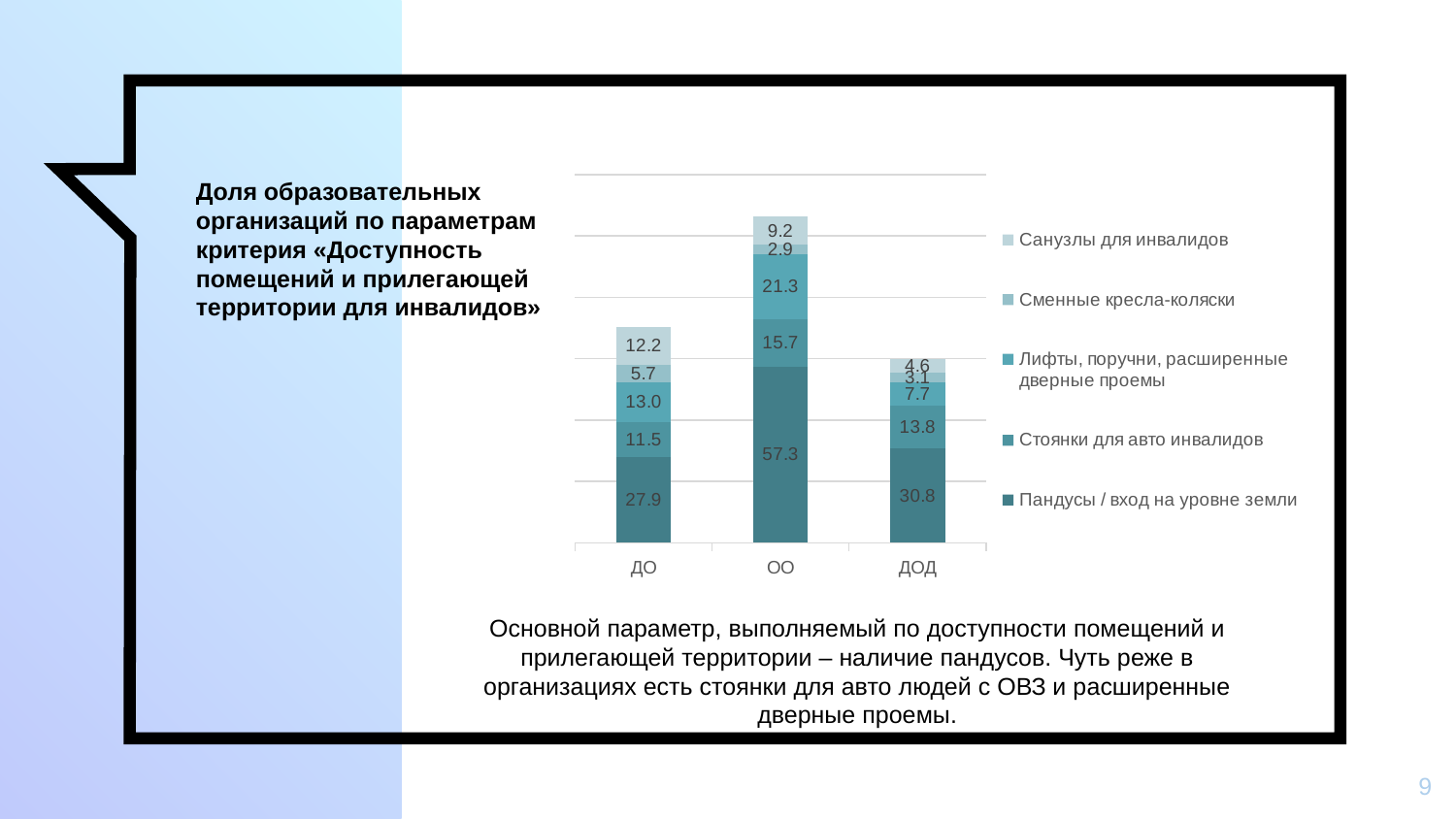

### Chart

| Category | Пандусы / вход на уровне земли | Стоянки для авто инвалидов | Лифты, поручни, расширенные дверные проемы | Сменные кресла-коляски | Санузлы для инвалидов |
|---|---|---|---|---|---|
| ДО | 27.86259541984733 | 11.450381679389313 | 12.977099236641221 | 5.7251908396946565 | 12.213740458015266 |
| ОО | 57.27069351230425 | 15.659955257270694 | 21.252796420581653 | 2.9082774049217 | 9.172259507829978 |
| ДОД | 30.76923076923077 | 13.846153846153847 | 7.6923076923076925 | 3.076923076923077 | 4.615384615384616 |
Доля образовательных организаций по параметрам критерия «Доступность помещений и прилегающей территории для инвалидов»
Основной параметр, выполняемый по доступности помещений и прилегающей территории – наличие пандусов. Чуть реже в организациях есть стоянки для авто людей с ОВЗ и расширенные дверные проемы.
9